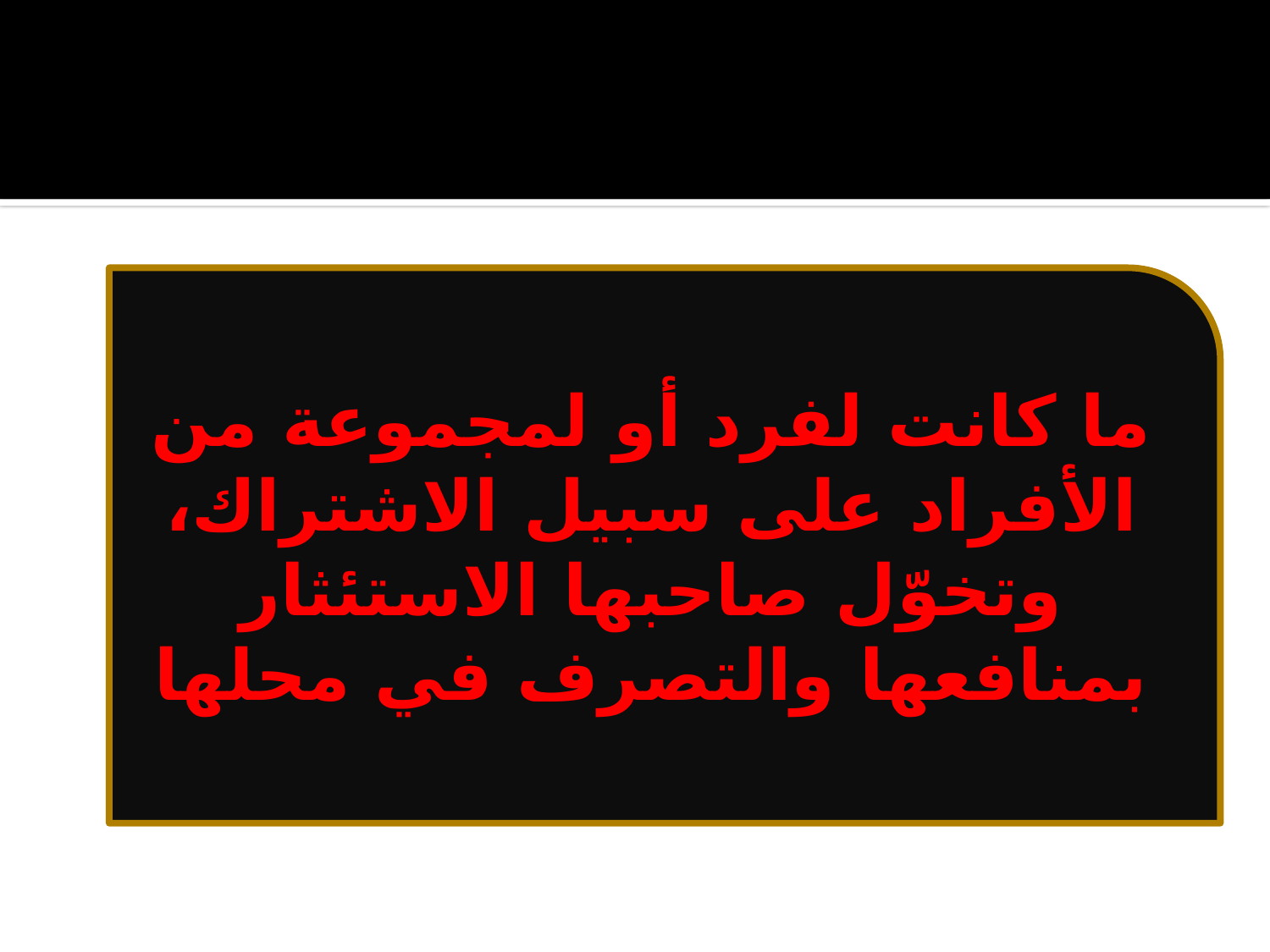

ما كانت لفرد أو لمجموعة من الأفراد على سبيل الاشتراك، وتخوّل صاحبها الاستئثار بمنافعها والتصرف في محلها